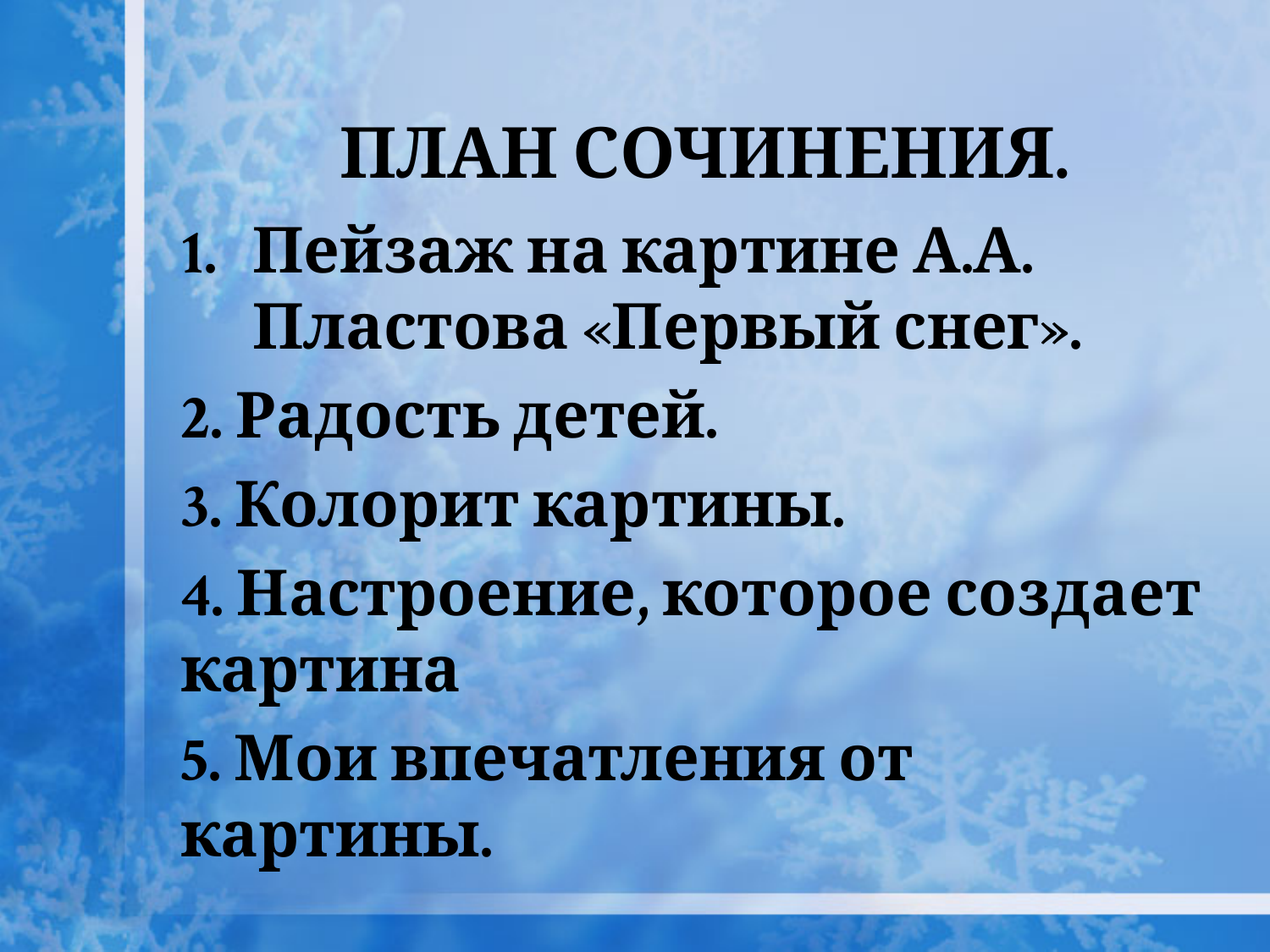

# План сочинения.
Пейзаж на картине А.А. Пластова «Первый снег».
2. Радость детей.
3. Колорит картины.
4. Настроение, которое создает картина
5. Мои впечатления от картины.